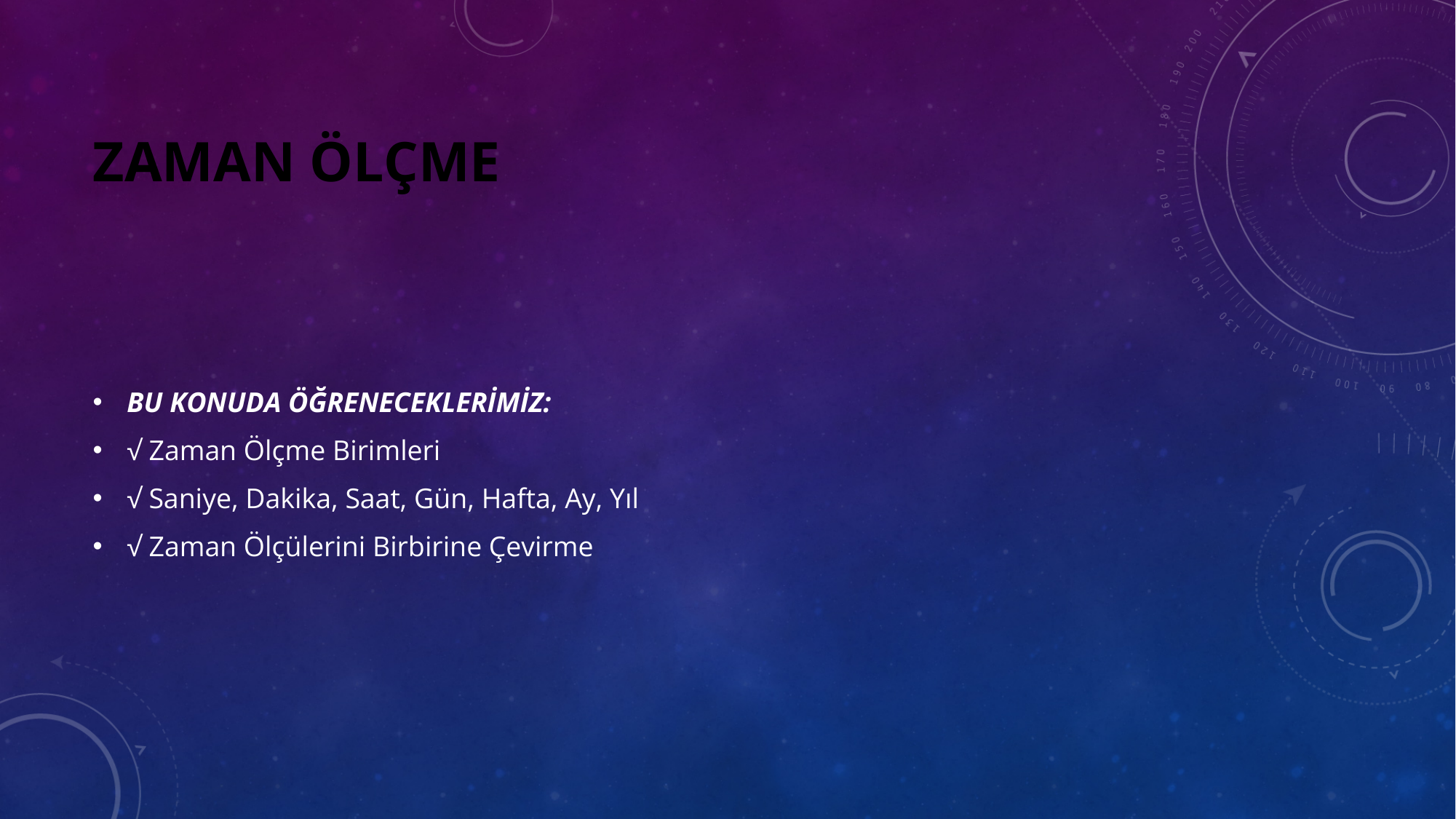

# ZAMAN ÖLÇME
BU KONUDA ÖĞRENECEKLERİMİZ:
√ Zaman Ölçme Birimleri
√ Saniye, Dakika, Saat, Gün, Hafta, Ay, Yıl
√ Zaman Ölçülerini Birbirine Çevirme